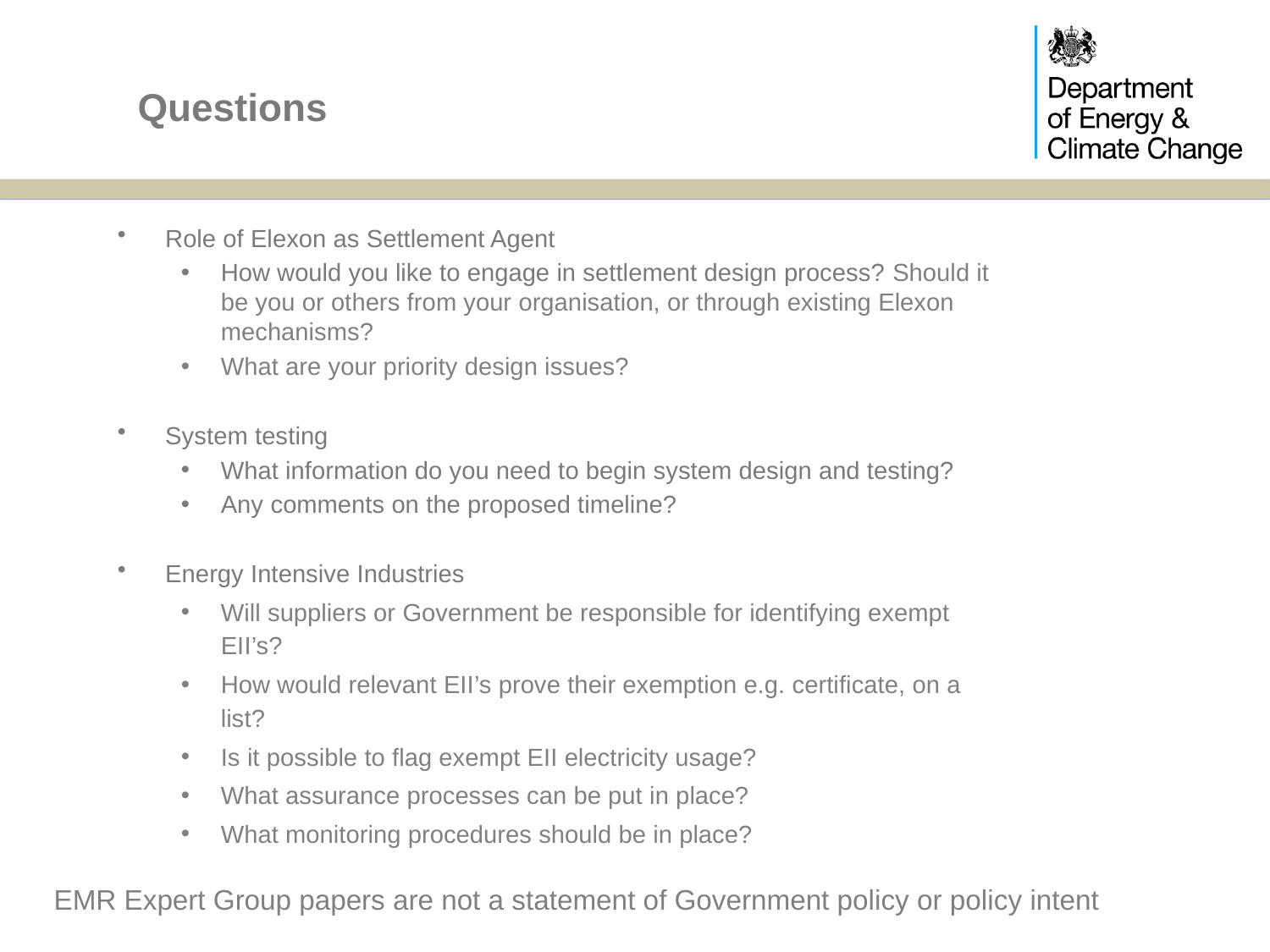

# Questions
Role of Elexon as Settlement Agent
How would you like to engage in settlement design process? Should it be you or others from your organisation, or through existing Elexon mechanisms?
What are your priority design issues?

System testing
What information do you need to begin system design and testing?
Any comments on the proposed timeline?

Energy Intensive Industries
Will suppliers or Government be responsible for identifying exempt EII’s?
How would relevant EII’s prove their exemption e.g. certificate, on a list?
Is it possible to flag exempt EII electricity usage?
What assurance processes can be put in place?
What monitoring procedures should be in place?

EMR Expert Group papers are not a statement of Government policy or policy intent